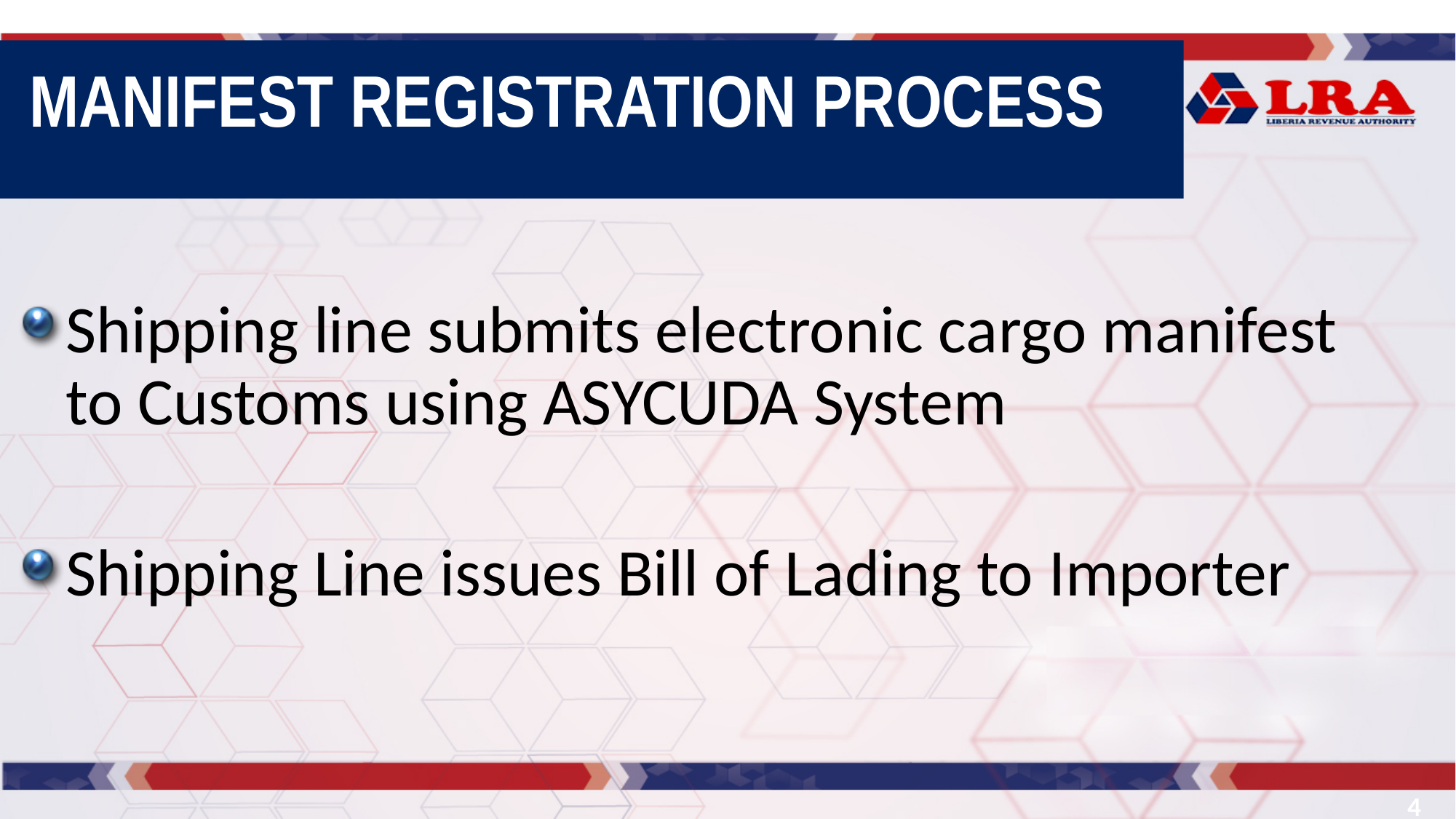

# MANIFEST REGISTRATION PROCESS
Shipping line submits electronic cargo manifest to Customs using ASYCUDA System

Shipping Line issues Bill of Lading to Importer
4